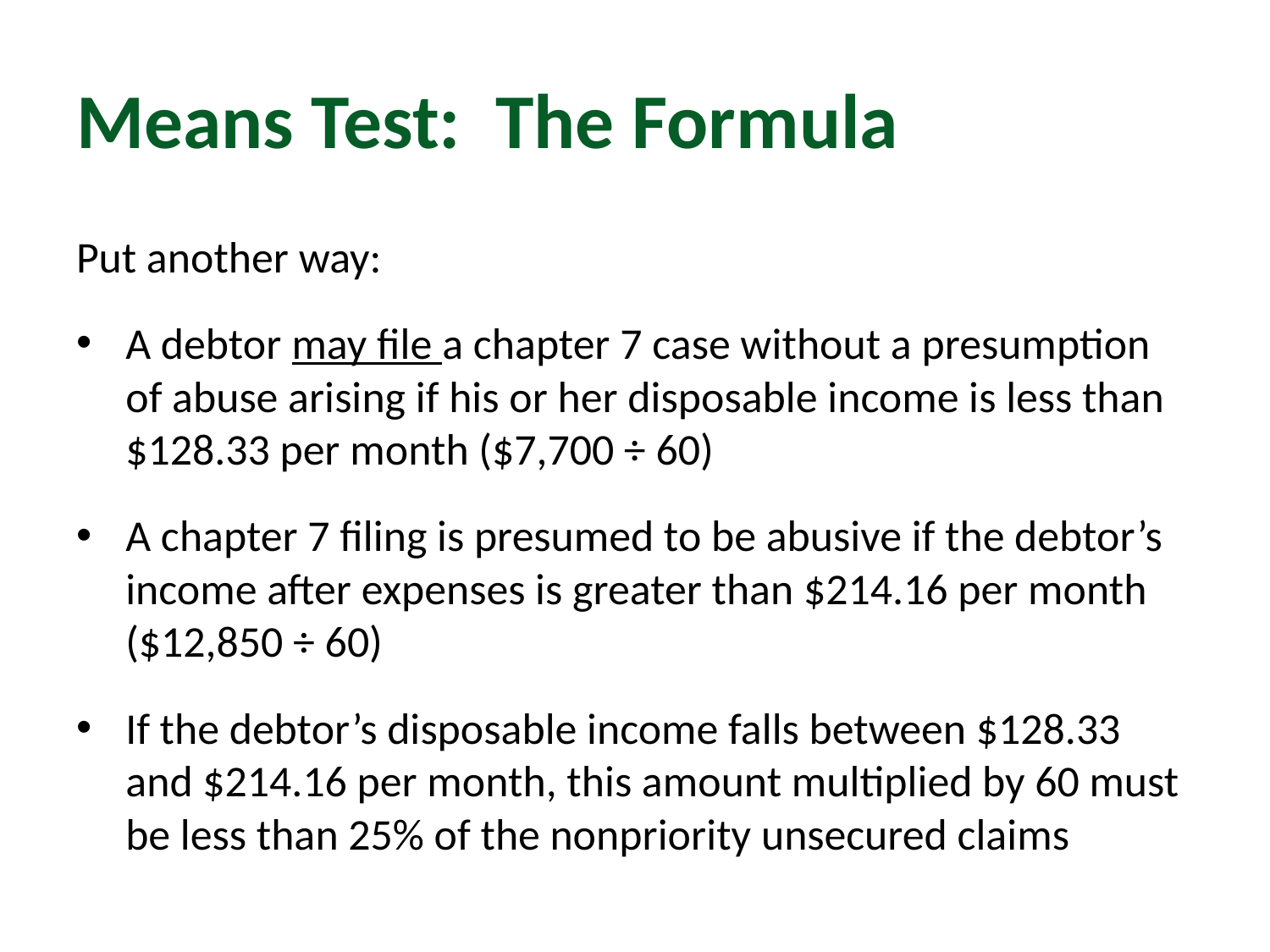

# Means Test:  The Formula
Put another way:
A debtor may file a chapter 7 case without a presumption of abuse arising if his or her disposable income is less than $128.33 per month ($7,700 ÷ 60)
A chapter 7 filing is presumed to be abusive if the debtor’s income after expenses is greater than $214.16 per month ($12,850 ÷ 60)
If the debtor’s disposable income falls between $128.33 and $214.16 per month, this amount multiplied by 60 must be less than 25% of the nonpriority unsecured claims